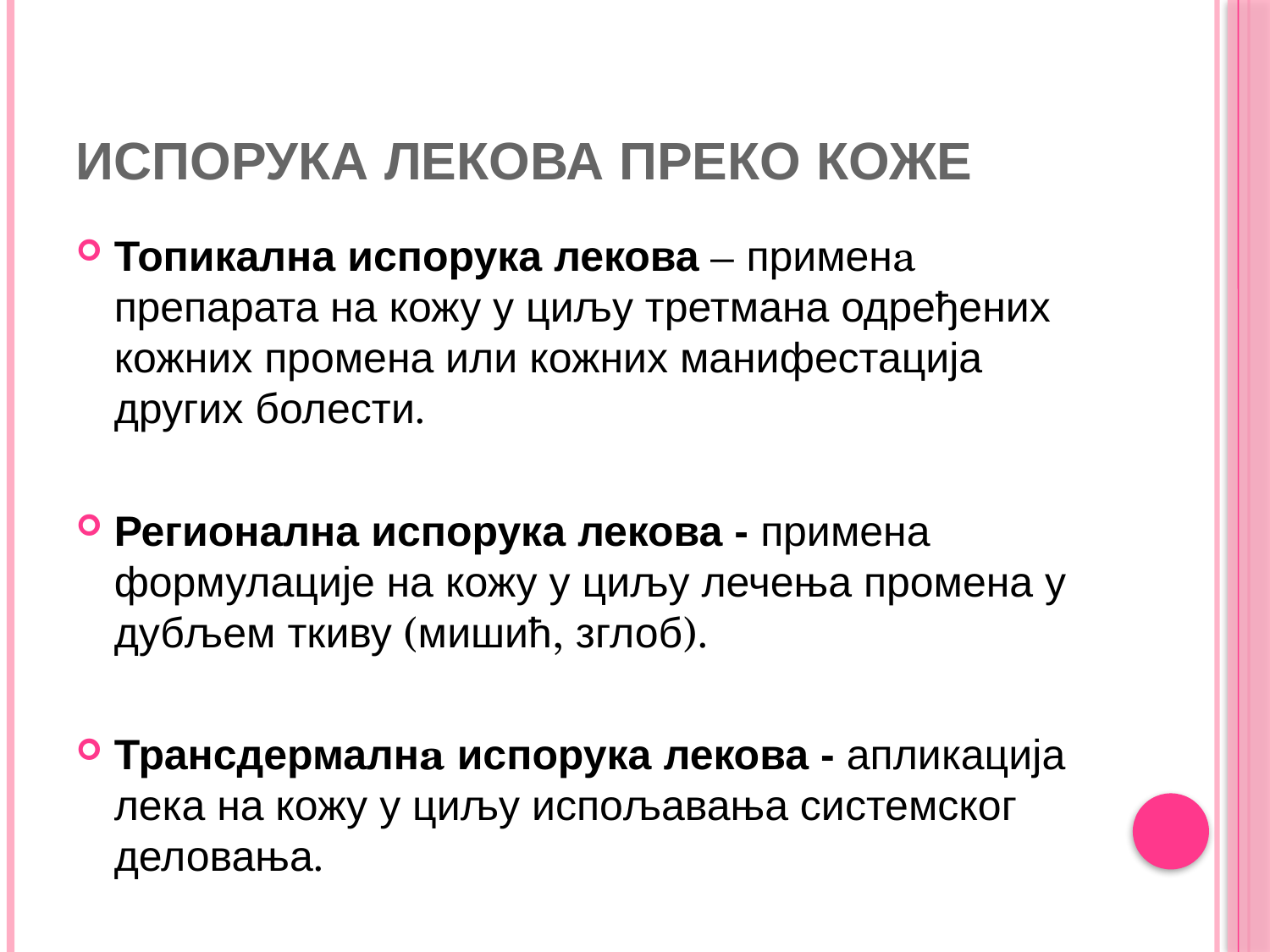

# Испорука лекова преко коже
Топикална испорука лекова – применa препарата на кожу у циљу третмана одређених кожних промена или кожних манифестација других болести.

Регионална испорука лекова - примена формулације на кожу у циљу лечења промена у дубљем ткиву (мишић, зглоб).

Трансдермалнa испорука лекова - апликација лека на кожу у циљу испољавања системског деловања.